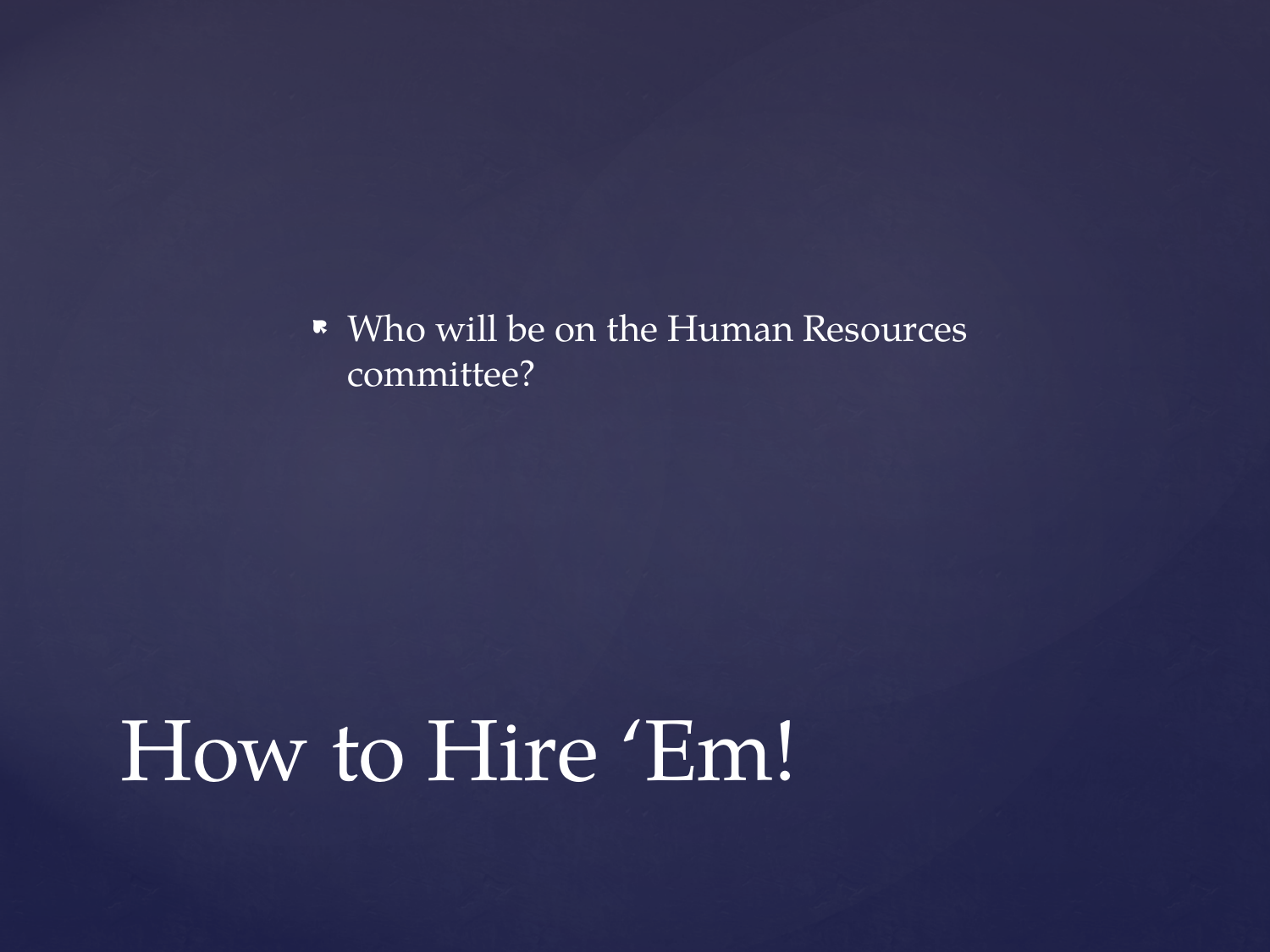

Who will be on the Human Resources committee?
# How to Hire ‘Em!